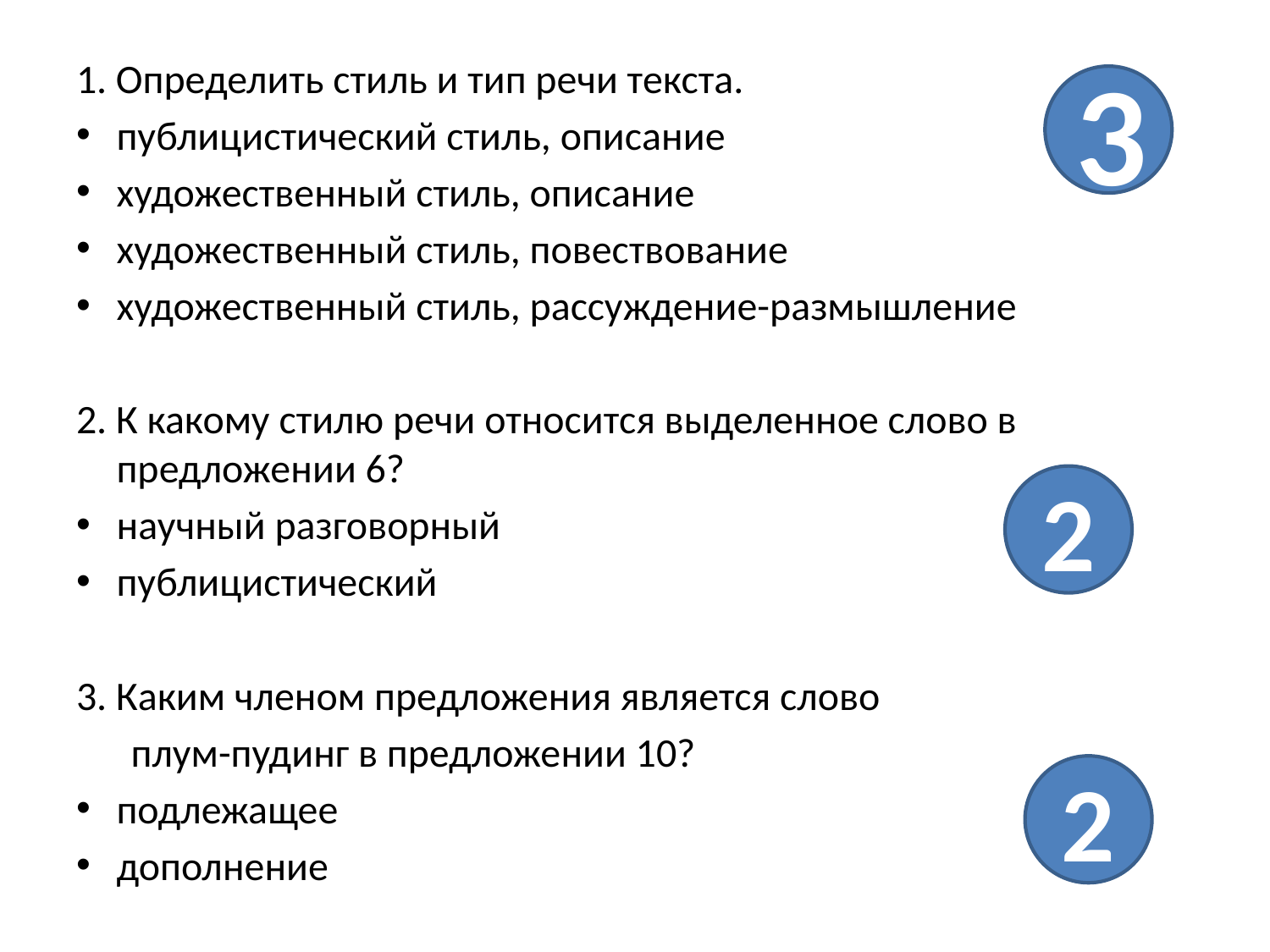

1. Определить стиль и тип речи текста.
публицистический стиль, описание
художественный стиль, описание
художественный стиль, повествование
художественный стиль, рассуждение-размышление

2. К какому стилю речи относится выделенное слово в предложении 6?
научный разговорный
публицистический

3. Каким членом предложения является слово
      плум-пудинг в предложении 10?
подлежащее
дополнение
3
2
2